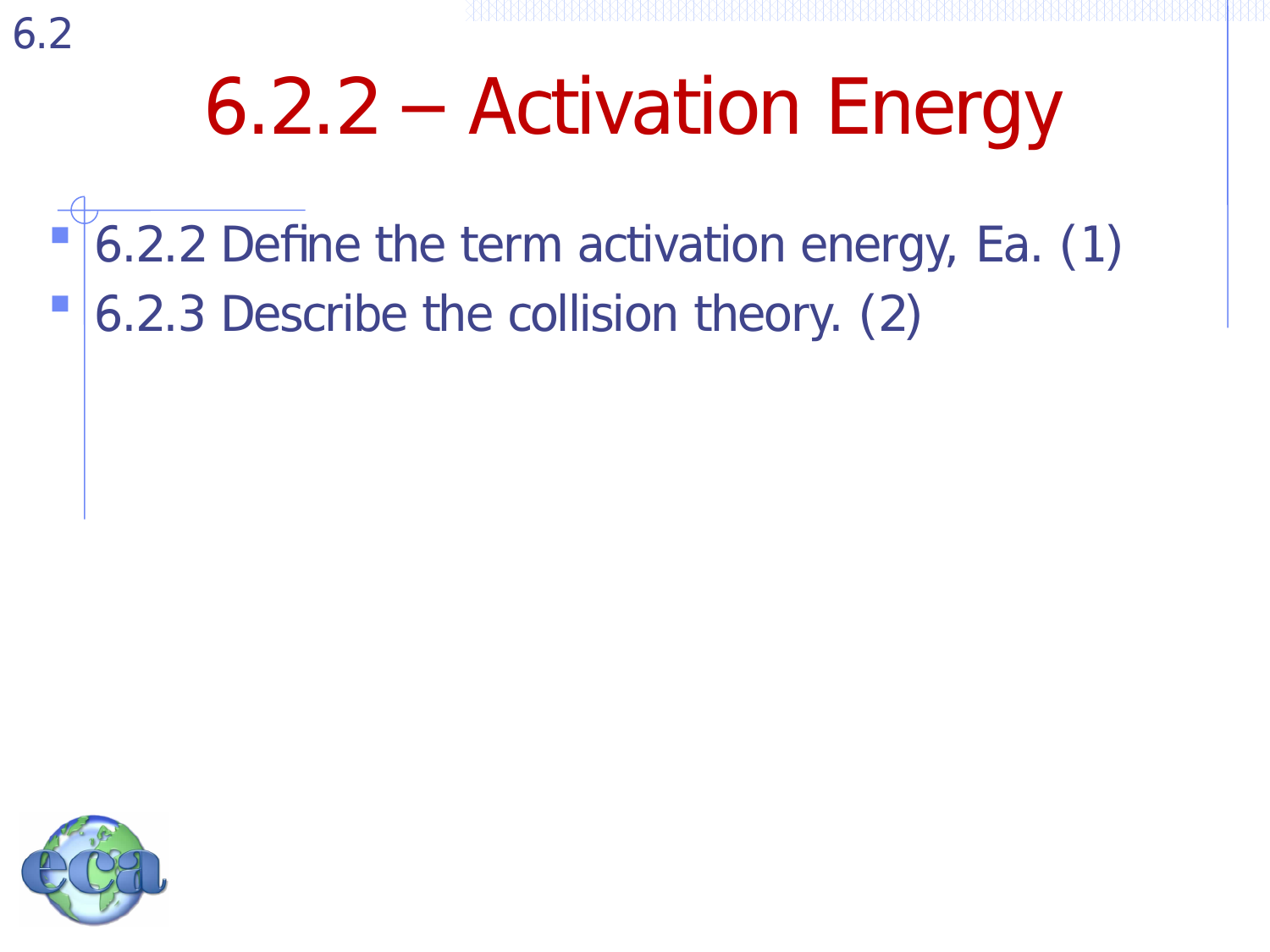

# 6.2.2 – Activation Energy
6.2.2 Define the term activation energy, Ea. (1)
6.2.3 Describe the collision theory. (2)